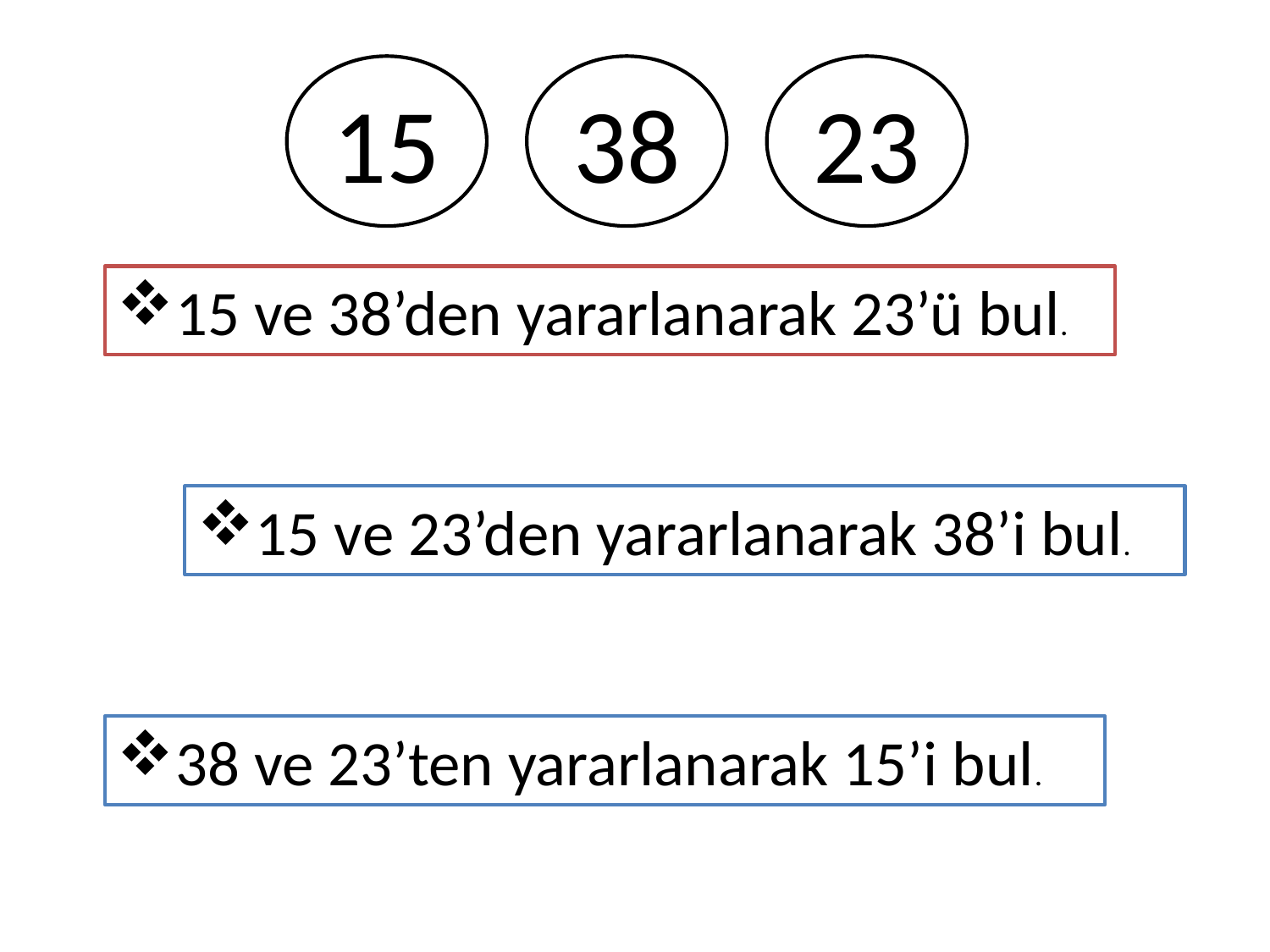

15
38
23
15 ve 38’den yararlanarak 23’ü bul.
15 ve 23’den yararlanarak 38’i bul.
38 ve 23’ten yararlanarak 15’i bul.